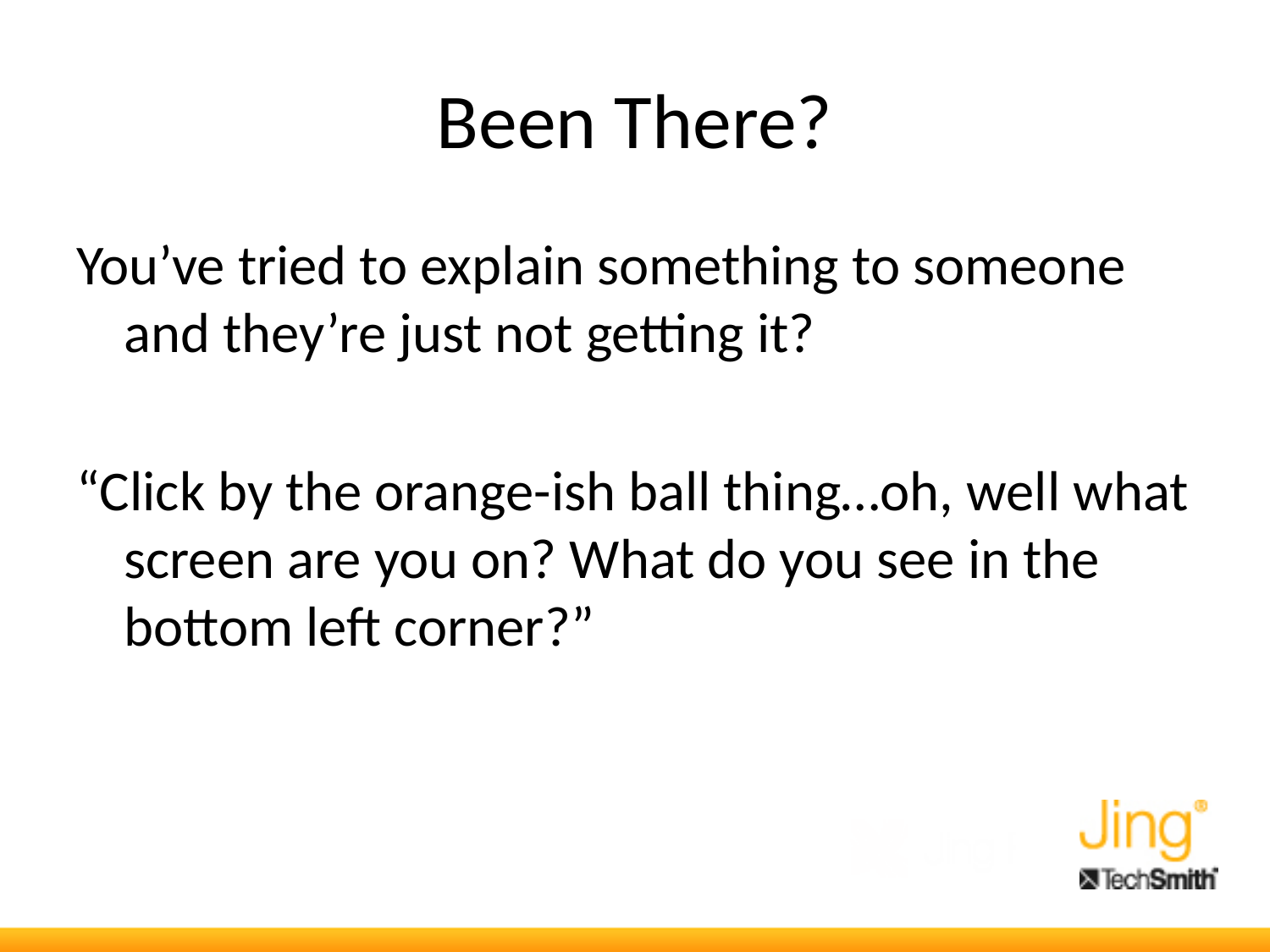

# Been There?
You’ve tried to explain something to someone and they’re just not getting it?

“Click by the orange-ish ball thing…oh, well what screen are you on? What do you see in the bottom left corner?”